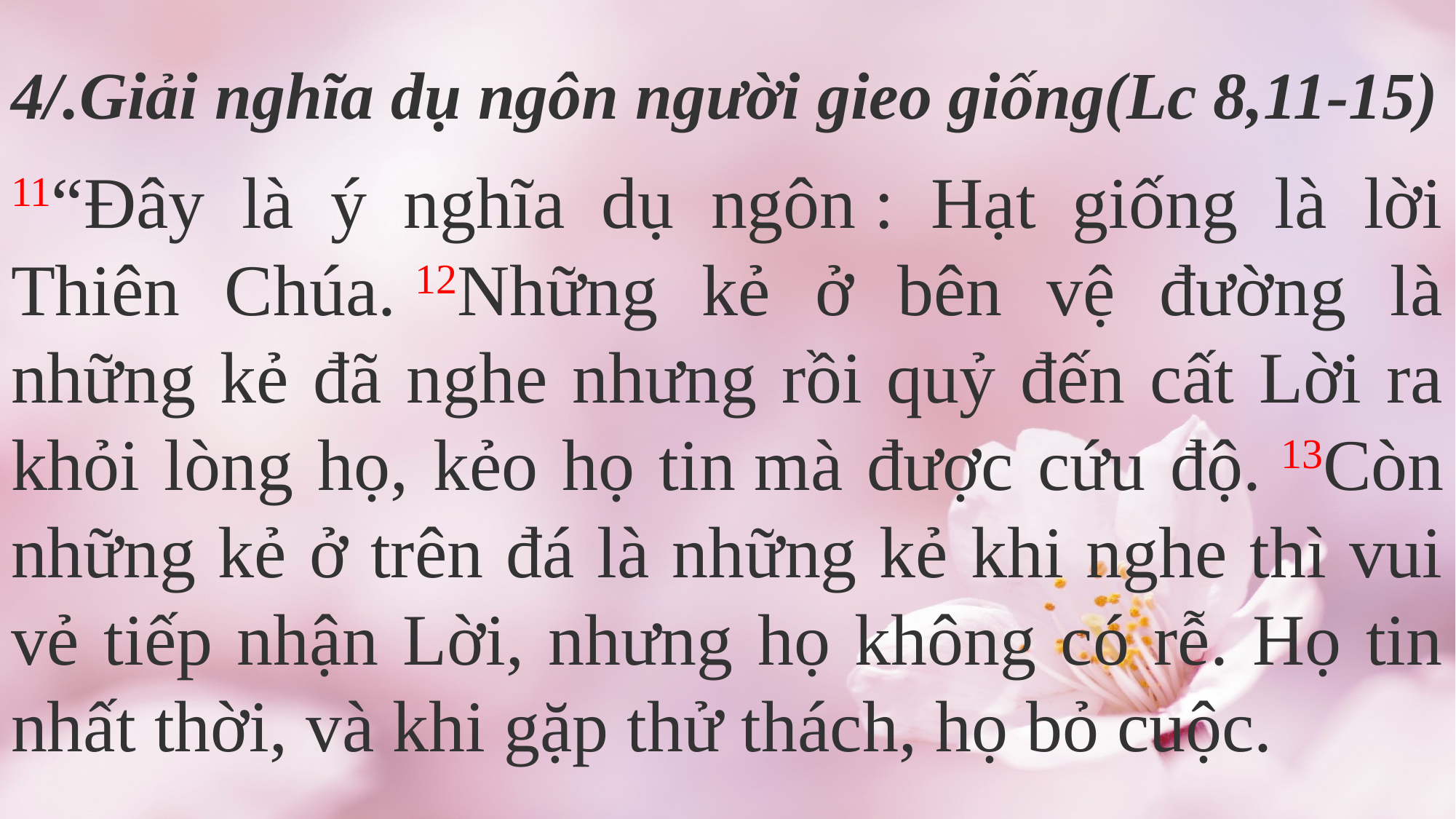

4/.Giải nghĩa dụ ngôn người gieo giống(Lc 8,11-15)
11“Đây là ý nghĩa dụ ngôn : Hạt giống là lời Thiên Chúa. 12Những kẻ ở bên vệ đường là những kẻ đã nghe nhưng rồi quỷ đến cất Lời ra khỏi lòng họ, kẻo họ tin mà được cứu độ. 13Còn những kẻ ở trên đá là những kẻ khi nghe thì vui vẻ tiếp nhận Lời, nhưng họ không có rễ. Họ tin nhất thời, và khi gặp thử thách, họ bỏ cuộc.